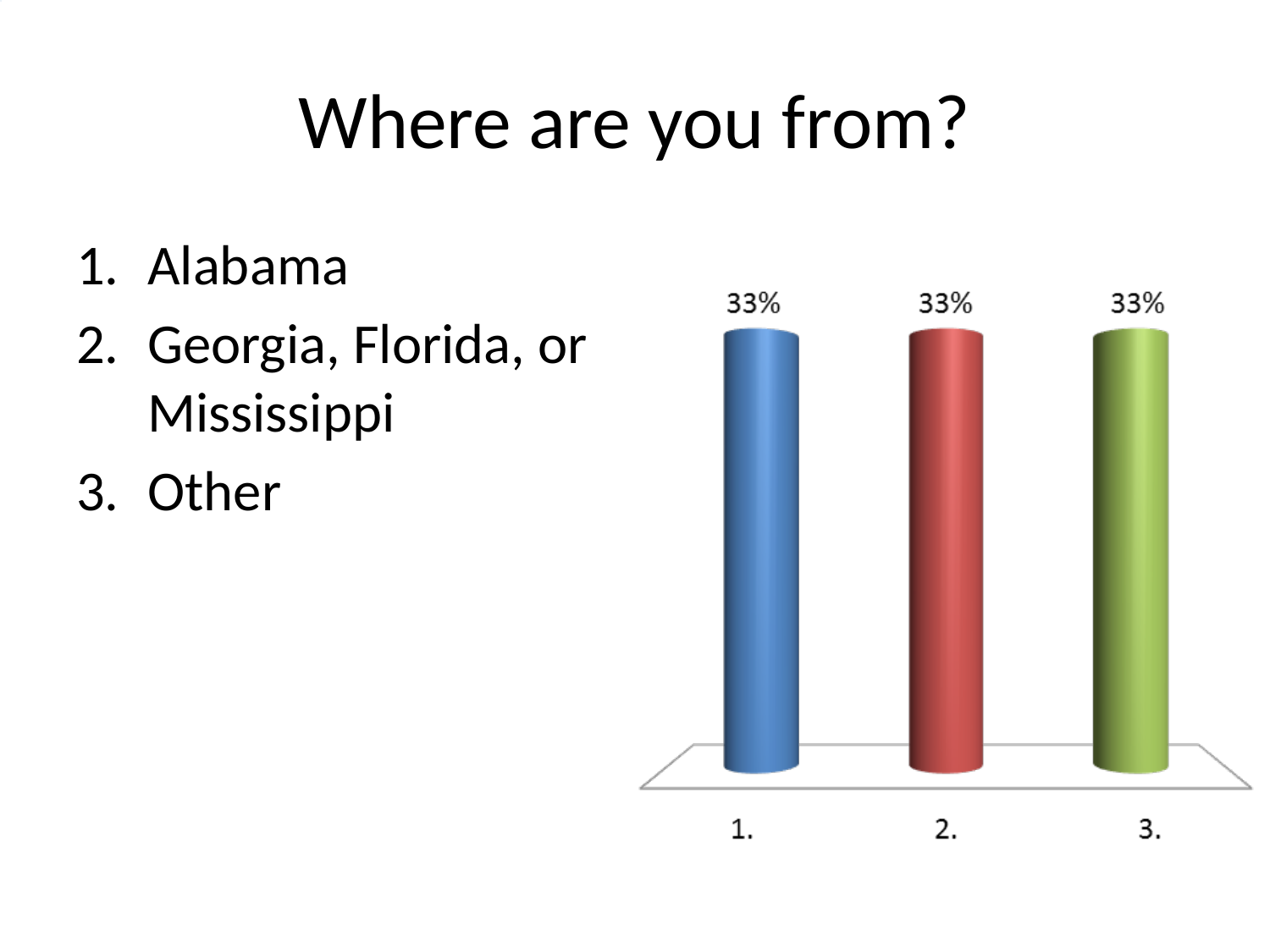

# Where are you from?
Alabama
Georgia, Florida, or Mississippi
Other